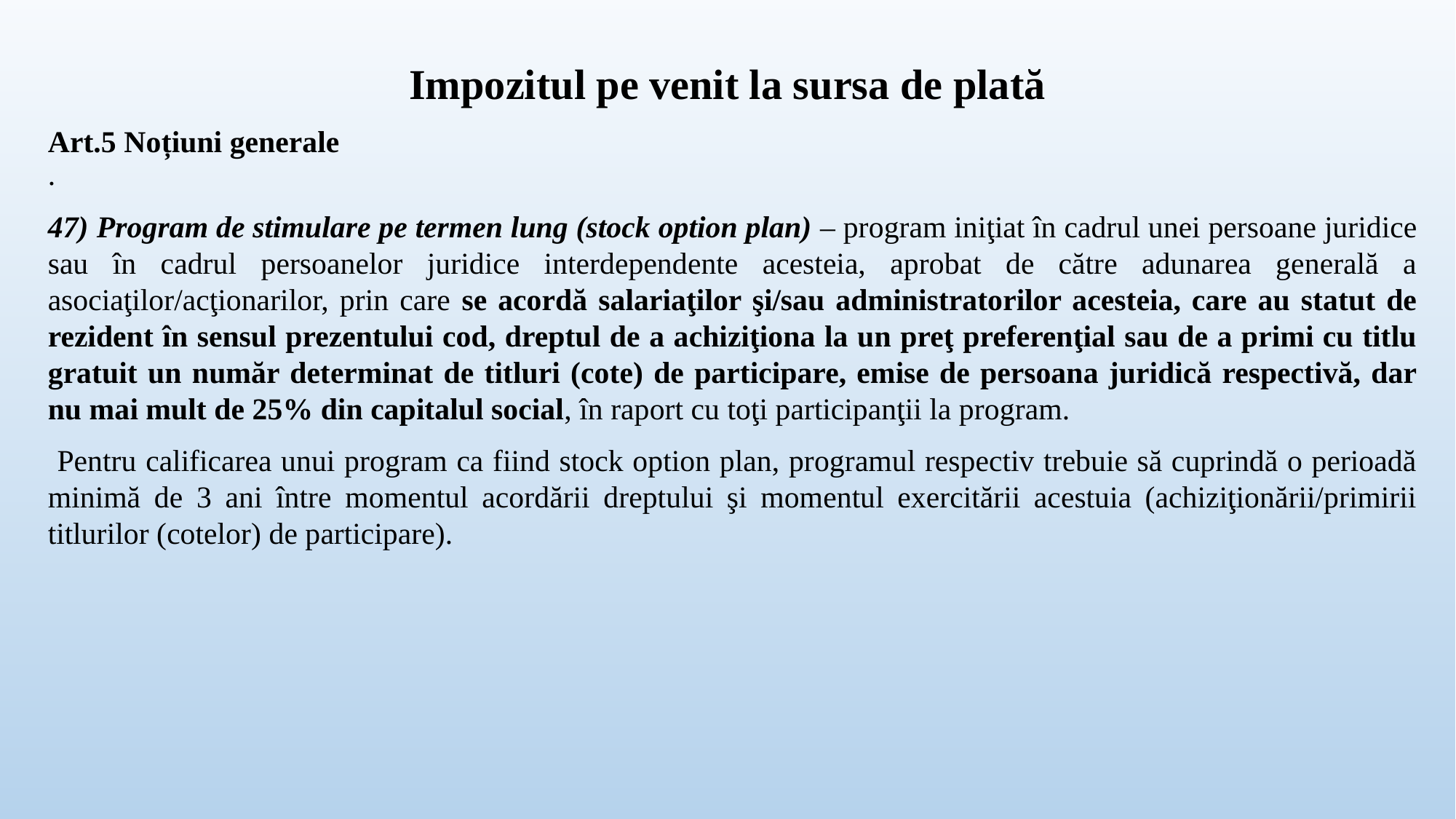

# Impozitul pe venit la sursa de plată
Art.5 Noțiuni generale
.
47) Program de stimulare pe termen lung (stock option plan) – program iniţiat în cadrul unei persoane juridice sau în cadrul persoanelor juridice interdependente acesteia, aprobat de către adunarea generală a asociaţilor/acţionarilor, prin care se acordă salariaţilor şi/sau administratorilor acesteia, care au statut de rezident în sensul prezentului cod, dreptul de a achiziţiona la un preţ preferenţial sau de a primi cu titlu gratuit un număr determinat de titluri (cote) de participare, emise de persoana juridică respectivă, dar nu mai mult de 25% din capitalul social, în raport cu toţi participanţii la program.
 Pentru calificarea unui program ca fiind stock option plan, programul respectiv trebuie să cuprindă o perioadă minimă de 3 ani între momentul acordării dreptului şi momentul exercitării acestuia (achiziţionării/primirii titlurilor (cotelor) de participare).